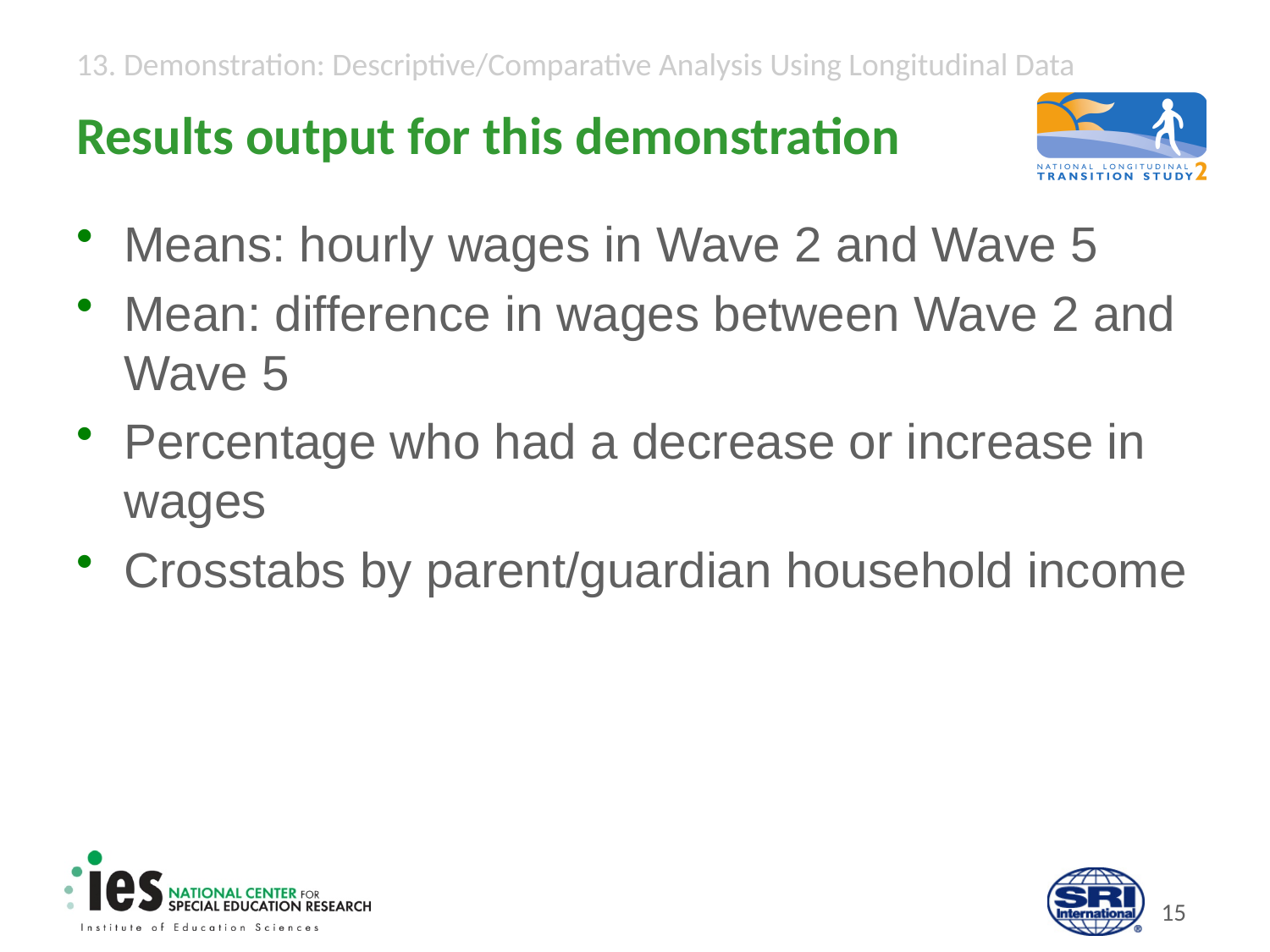

# Results output for this demonstration
Means: hourly wages in Wave 2 and Wave 5
Mean: difference in wages between Wave 2 and Wave 5
Percentage who had a decrease or increase in wages
Crosstabs by parent/guardian household income

15